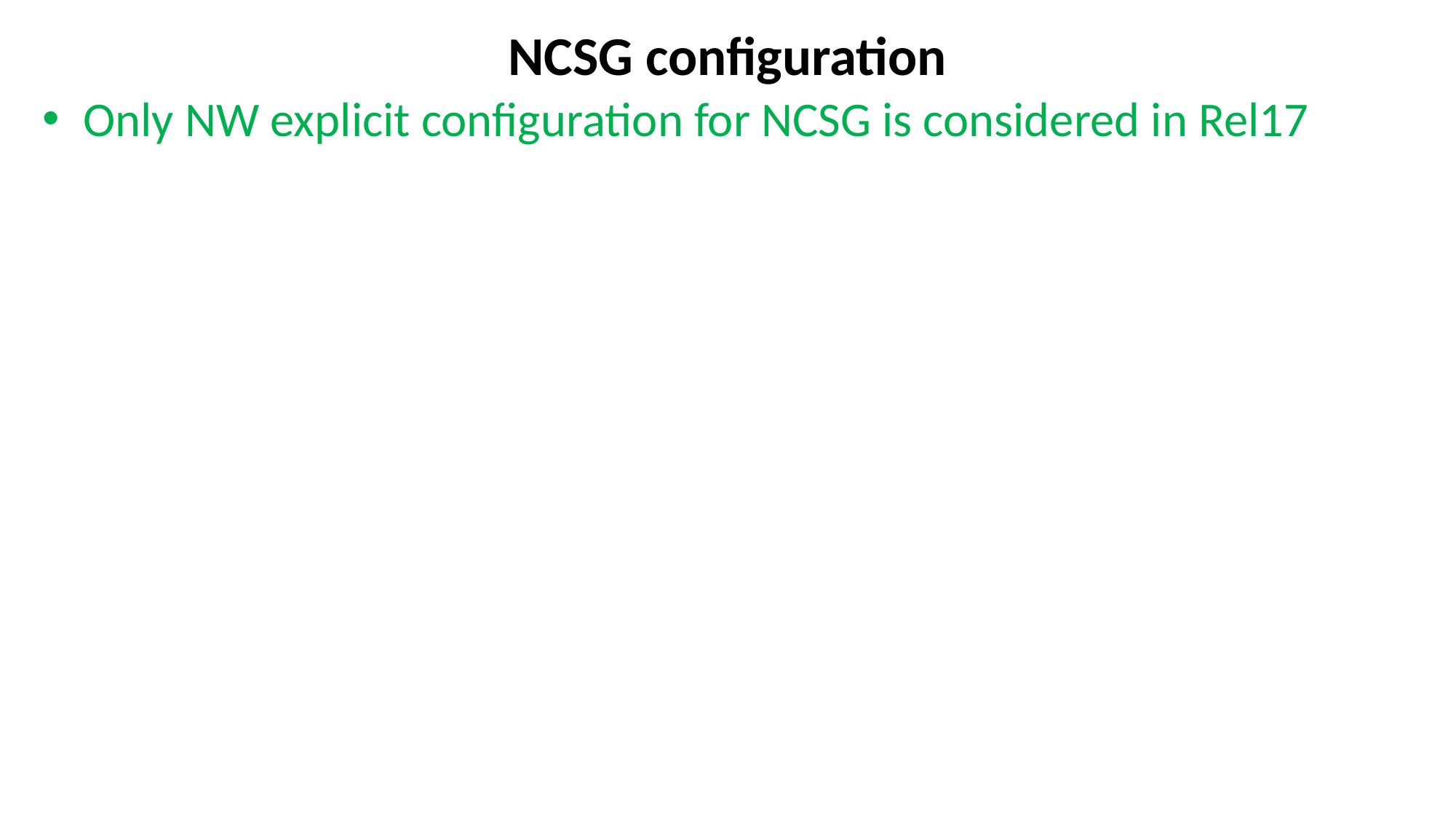

# NCSG configuration
Only NW explicit configuration for NCSG is considered in Rel17